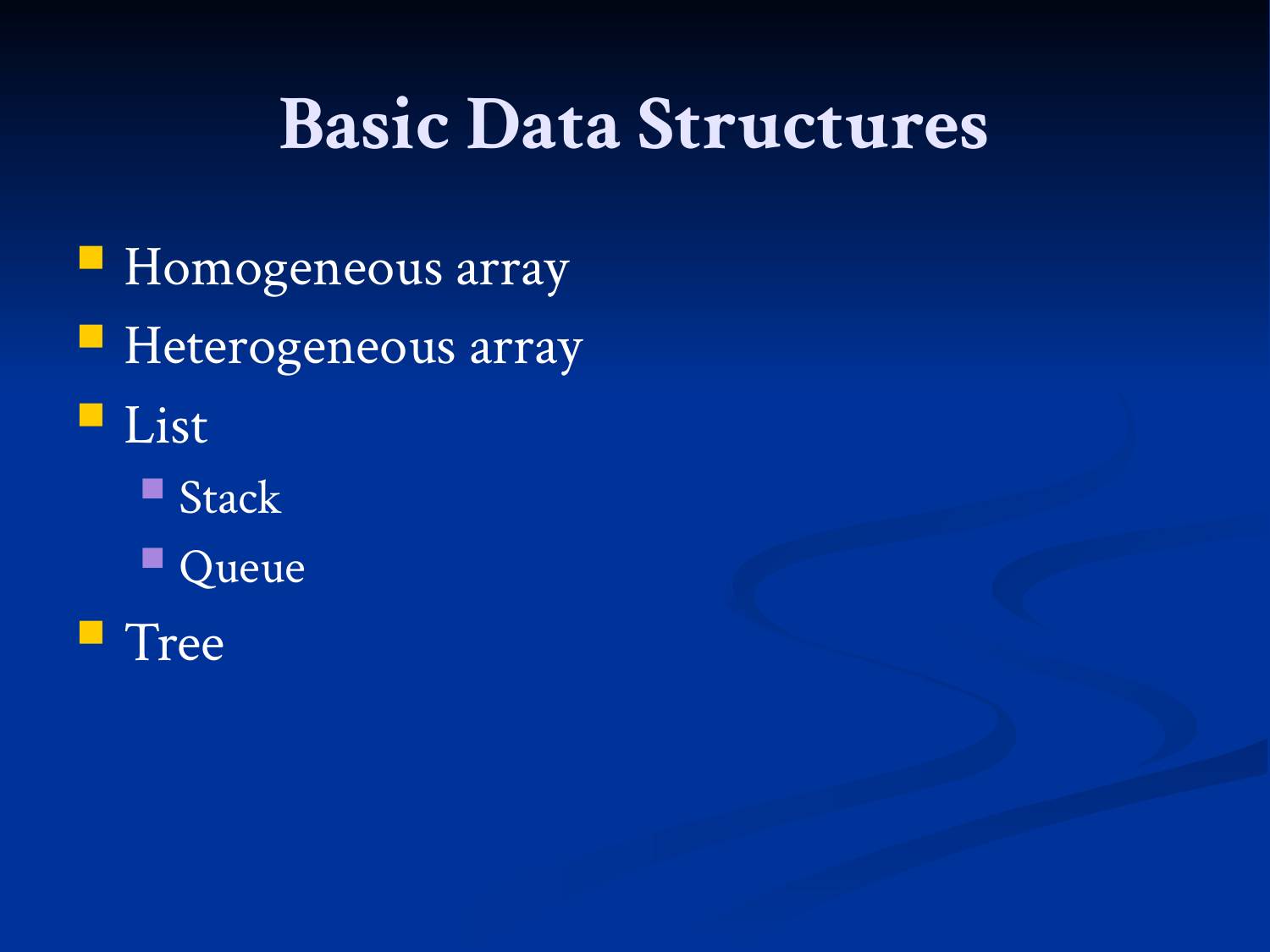

# Basic Data Structures
Homogeneous array
Heterogeneous array
List
Stack
Queue
Tree